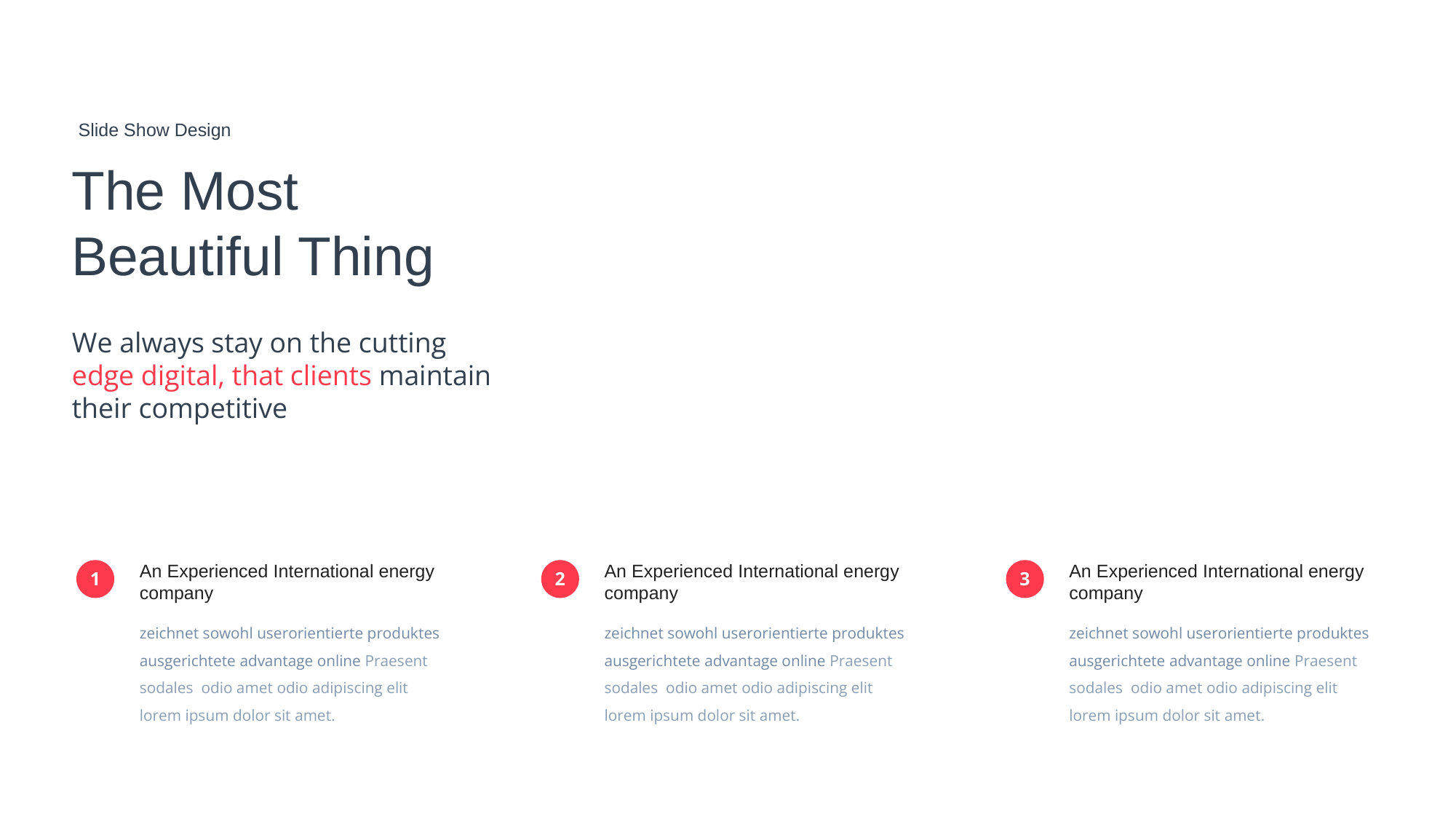

Slide Show Design
The Most Beautiful Thing
We always stay on the cutting edge digital, that clients maintain their competitive
An Experienced International energy company

1
zeichnet sowohl userorientierte produktes ausgerichtete advantage online Praesent sodales  odio amet odio adipiscing elit lorem ipsum dolor sit amet.
An Experienced International energy company

2
zeichnet sowohl userorientierte produktes ausgerichtete advantage online Praesent sodales  odio amet odio adipiscing elit lorem ipsum dolor sit amet.
An Experienced International energy company

3
zeichnet sowohl userorientierte produktes ausgerichtete advantage online Praesent sodales  odio amet odio adipiscing elit lorem ipsum dolor sit amet.